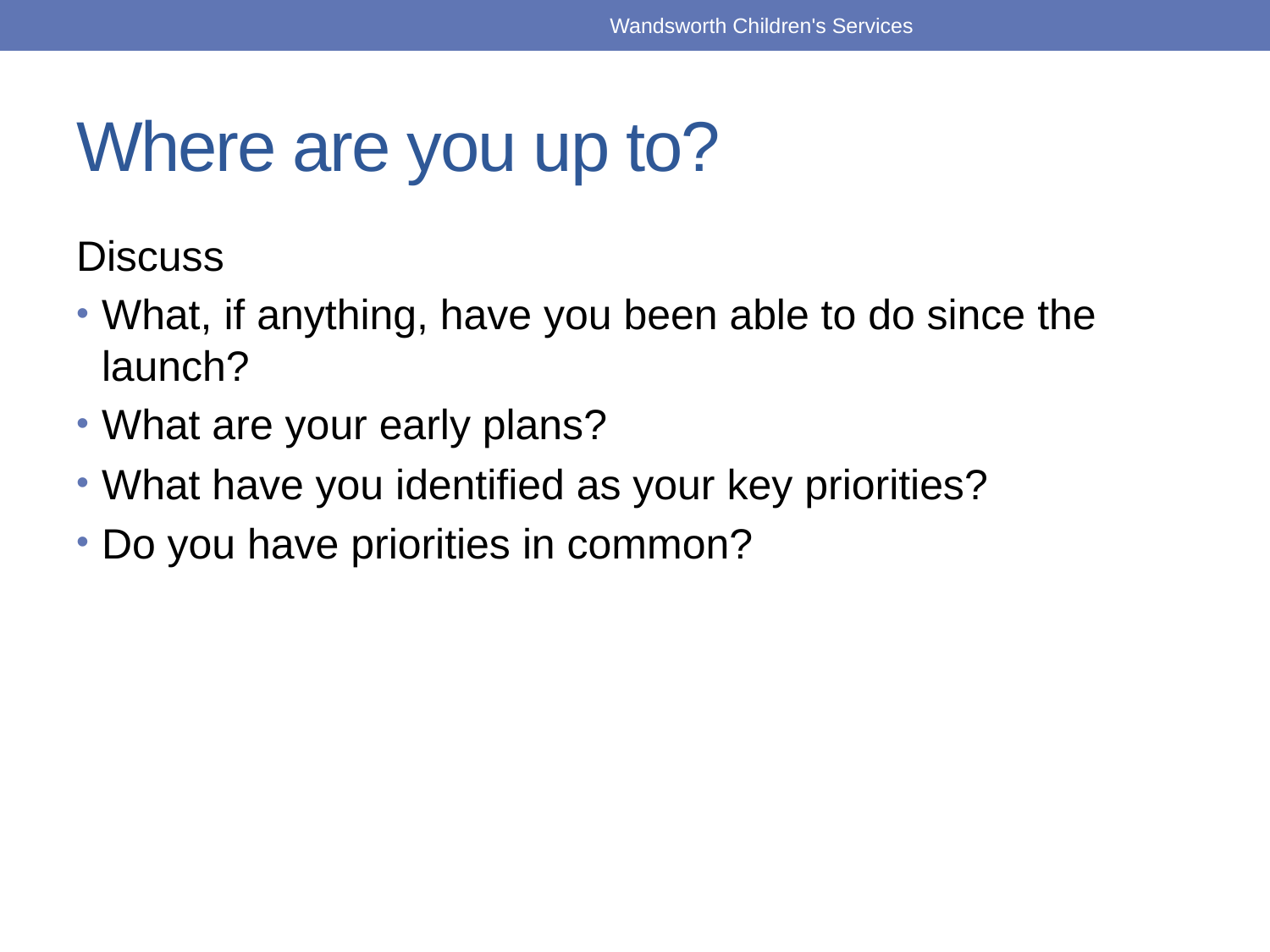

Wandsworth Children's Services
# Where are you up to?
Discuss
What, if anything, have you been able to do since the launch?
What are your early plans?
What have you identified as your key priorities?
Do you have priorities in common?